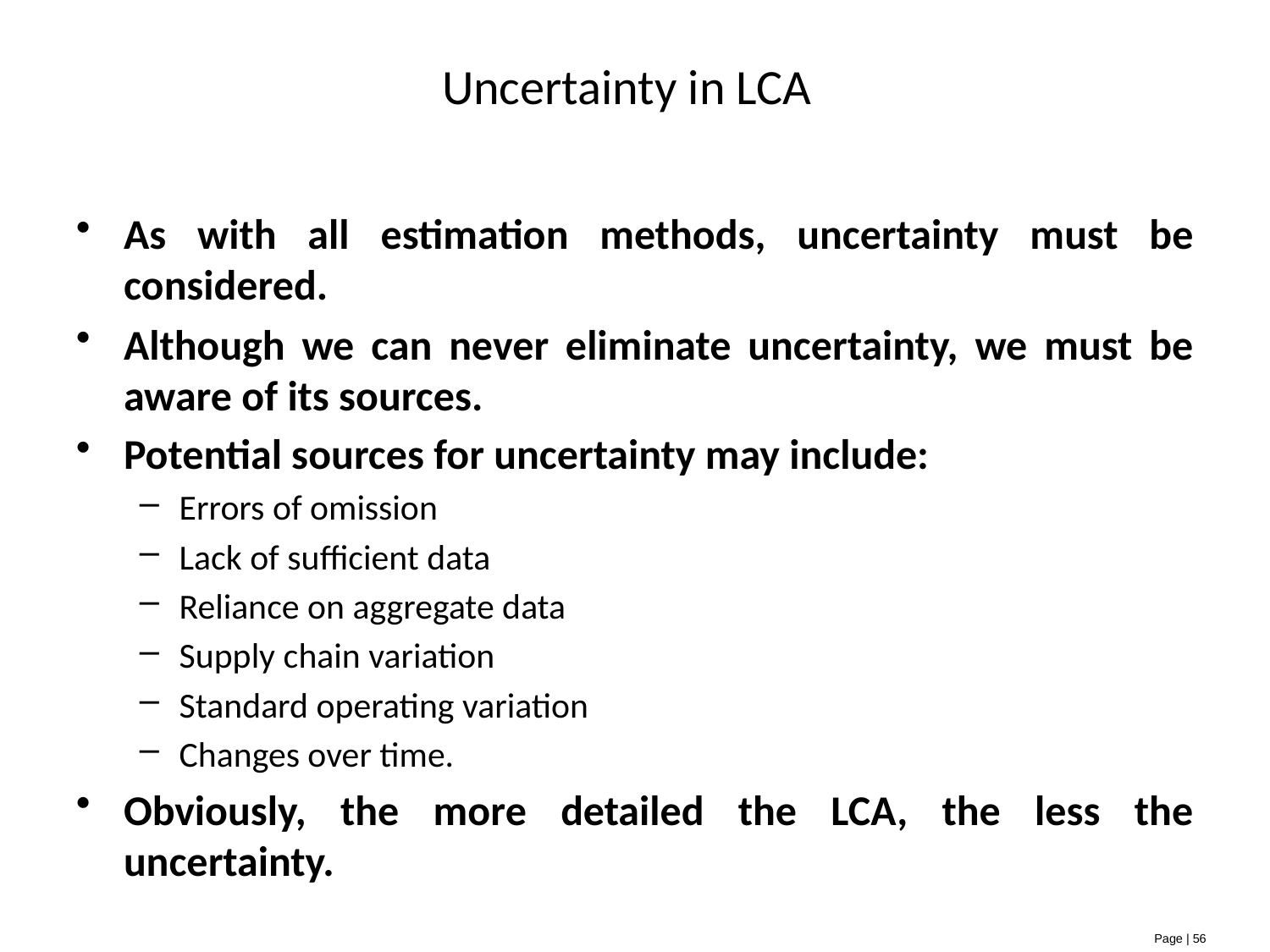

# Uncertainty in LCA
As with all estimation methods, uncertainty must be considered.
Although we can never eliminate uncertainty, we must be aware of its sources.
Potential sources for uncertainty may include:
Errors of omission
Lack of sufficient data
Reliance on aggregate data
Supply chain variation
Standard operating variation
Changes over time.
Obviously, the more detailed the LCA, the less the uncertainty.